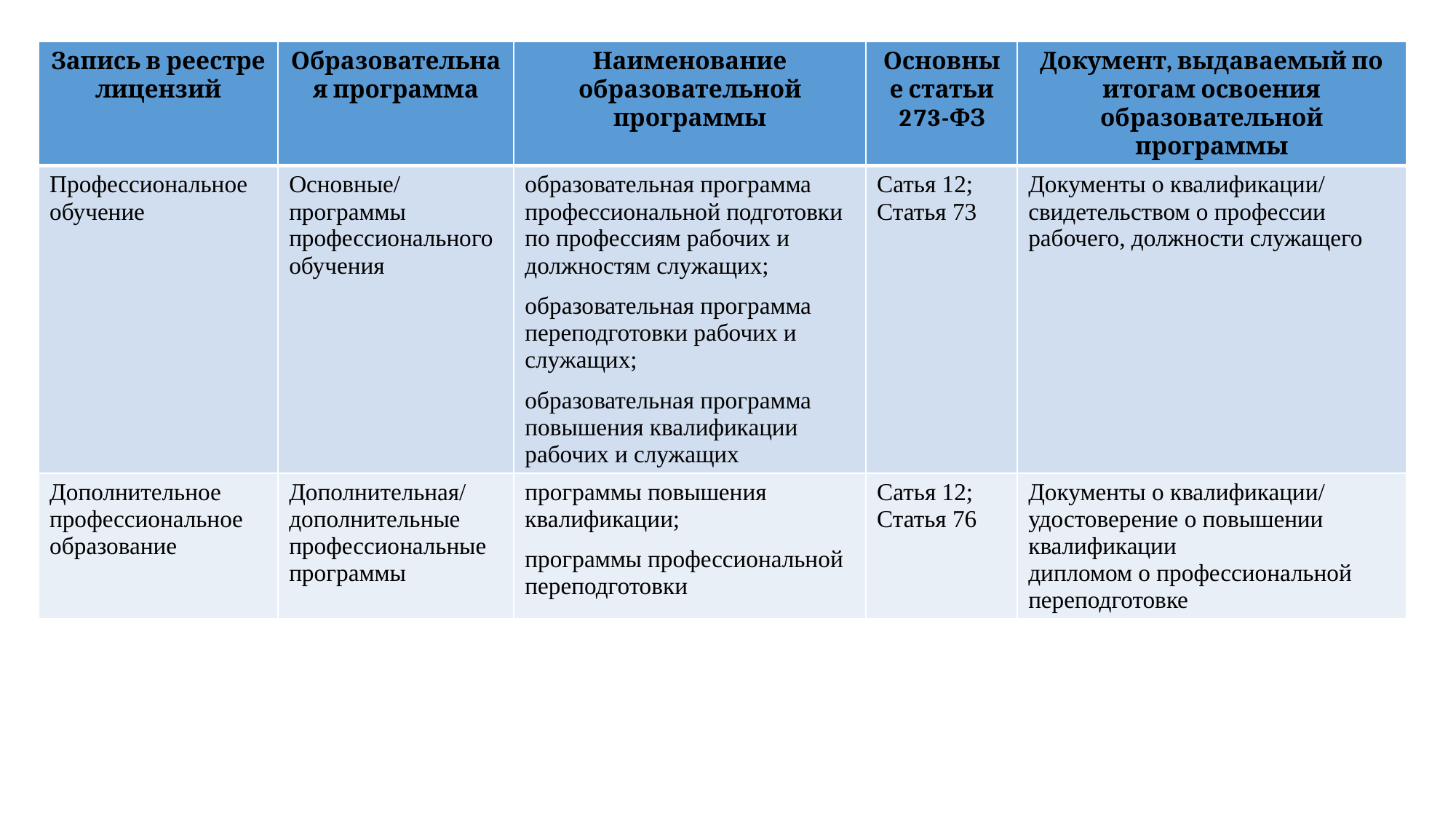

| Запись в реестре лицензий | Образовательная программа | Наименование образовательной программы | Основные статьи 273-ФЗ | Документ, выдаваемый по итогам освоения образовательной программы |
| --- | --- | --- | --- | --- |
| Профессиональное обучение | Основные/ программы профессионального обучения | образовательная программа профессиональной подготовки по профессиям рабочих и должностям служащих; образовательная программа переподготовки рабочих и служащих; образовательная программа повышения квалификации рабочих и служащих | Сатья 12; Статья 73 | Документы о квалификации/ свидетельством о профессии рабочего, должности служащего |
| Дополнительное профессиональное образование | Дополнительная/ дополнительные профессиональные программы | программы повышения квалификации; программы профессиональной переподготовки | Сатья 12; Статья 76 | Документы о квалификации/ удостоверение о повышении квалификации дипломом о профессиональной переподготовке |